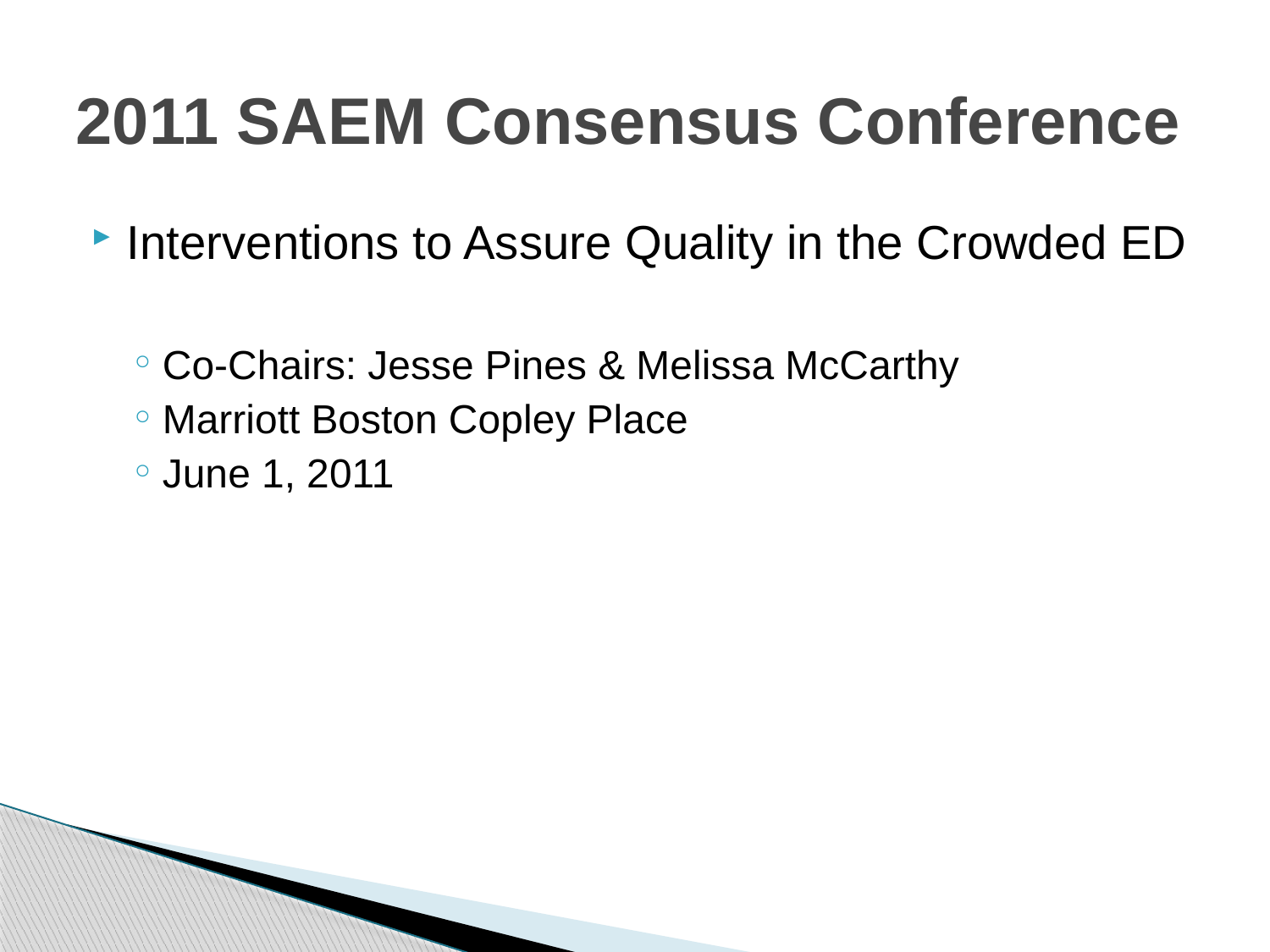

# 2011 SAEM Consensus Conference
Interventions to Assure Quality in the Crowded ED

Co-Chairs: Jesse Pines & Melissa McCarthy
Marriott Boston Copley Place
June 1, 2011